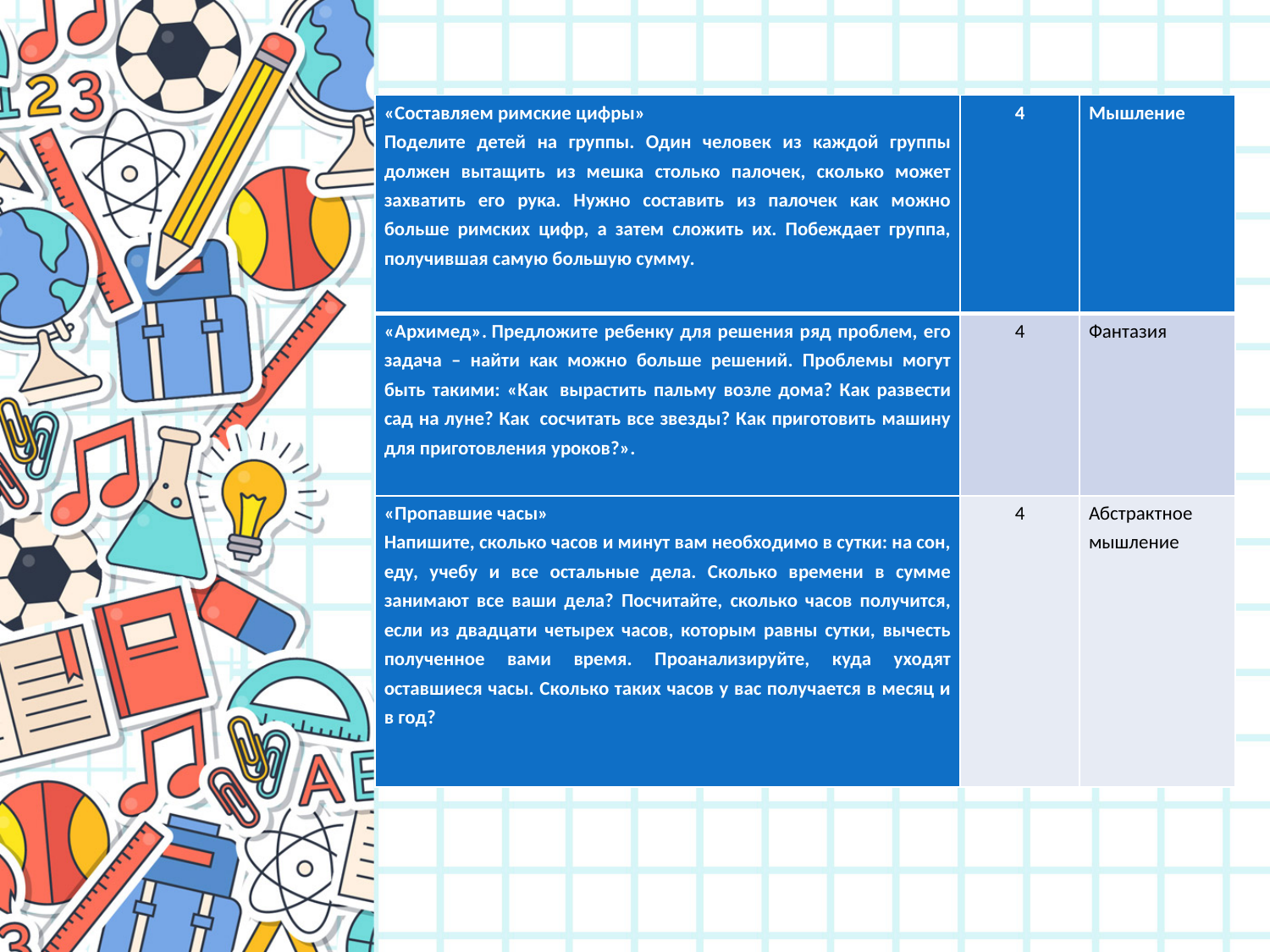

| «Составляем римские цифры» Поделите детей на группы. Один человек из каждой группы должен вытащить из мешка столько палочек, сколько может захватить его рука. Нужно составить из палочек как можно больше римских цифр, а затем сложить их. Побеждает группа, получившая самую большую сумму. | 4 | Мышление |
| --- | --- | --- |
| «Архимед». Предложите ребенку для решения ряд проблем, его задача – найти как можно больше решений. Проблемы могут быть такими: «Как  вырастить пальму возле дома? Как развести сад на луне? Как  сосчитать все звезды? Как приготовить машину для приготовления уроков?». | 4 | Фантазия |
| «Пропавшие часы» Напишите, сколько часов и минут вам необходимо в сутки: на сон, еду, учебу и все остальные дела. Сколько времени в сумме занимают все ваши дела? Посчитайте, сколько часов получится, если из двадцати четырех часов, которым равны сутки, вычесть полученное вами время. Проанализируйте, куда уходят оставшиеся часы. Сколько таких часов у вас получается в месяц и в год? | 4 | Абстрактное мышление |